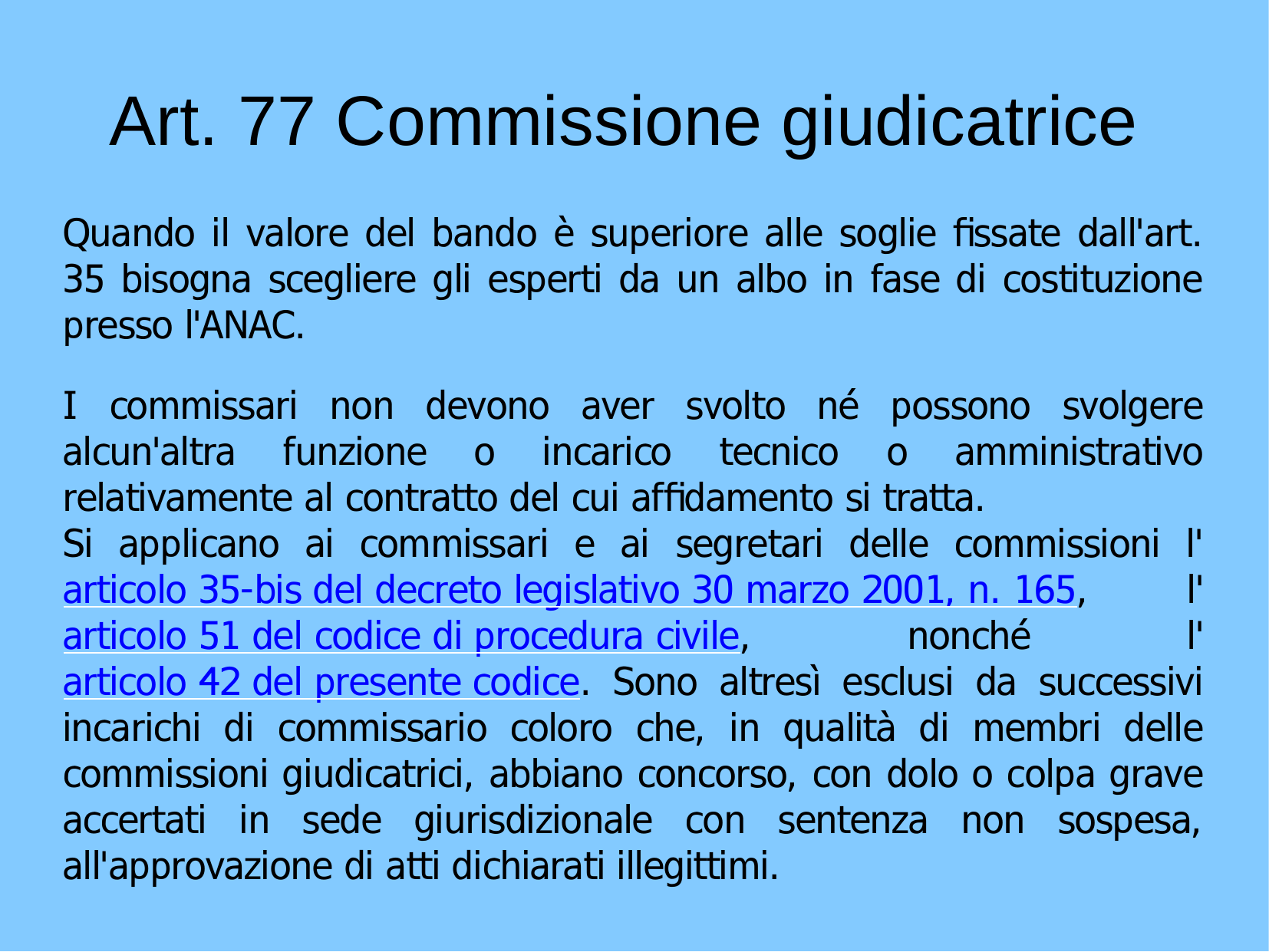

Art. 77 Commissione giudicatrice
Quando il valore del bando è superiore alle soglie fissate dall'art. 35 bisogna scegliere gli esperti da un albo in fase di costituzione presso l'ANAC.

I commissari non devono aver svolto né possono svolgere alcun'altra funzione o incarico tecnico o amministrativo relativamente al contratto del cui affidamento si tratta.
Si applicano ai commissari e ai segretari delle commissioni l'articolo 35-bis del decreto legislativo 30 marzo 2001, n. 165, l'articolo 51 del codice di procedura civile, nonché l'articolo 42 del presente codice. Sono altresì esclusi da successivi incarichi di commissario coloro che, in qualità di membri delle commissioni giudicatrici, abbiano concorso, con dolo o colpa grave accertati in sede giurisdizionale con sentenza non sospesa, all'approvazione di atti dichiarati illegittimi.